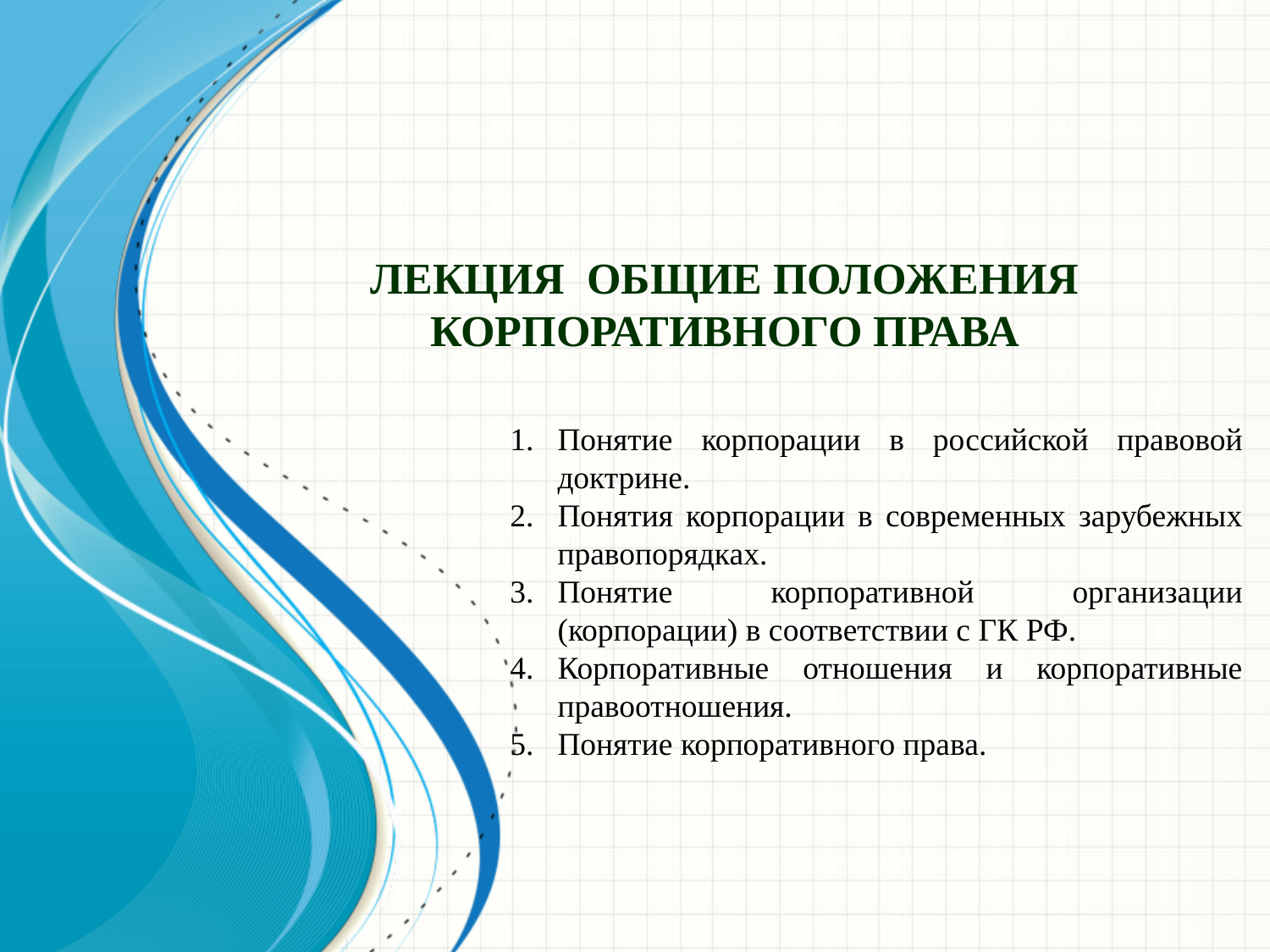

# Лекция  Общие положения корпоративного права
Понятие корпорации в российской правовой доктрине.
Понятия корпорации в современных зарубежных правопорядках.
Понятие корпоративной организации (корпорации) в соответствии с ГК РФ.
Корпоративные отношения и корпоративные правоотношения.
Понятие корпоративного права.